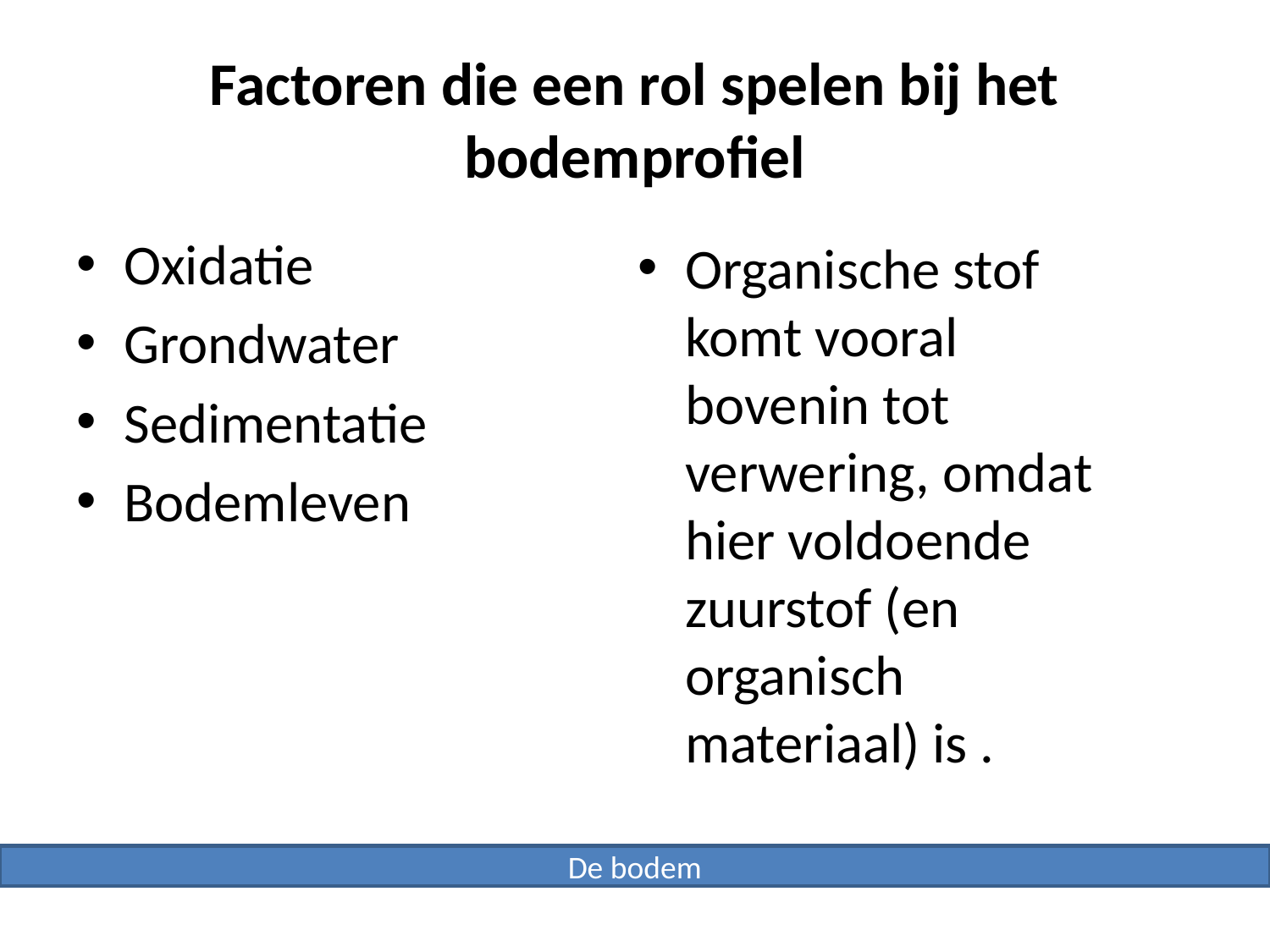

# Factoren die een rol spelen bij het bodemprofiel
Oxidatie
Grondwater
Sedimentatie
Bodemleven
Organische stof komt vooral bovenin tot verwering, omdat hier voldoende zuurstof (en organisch materiaal) is .
De bodem